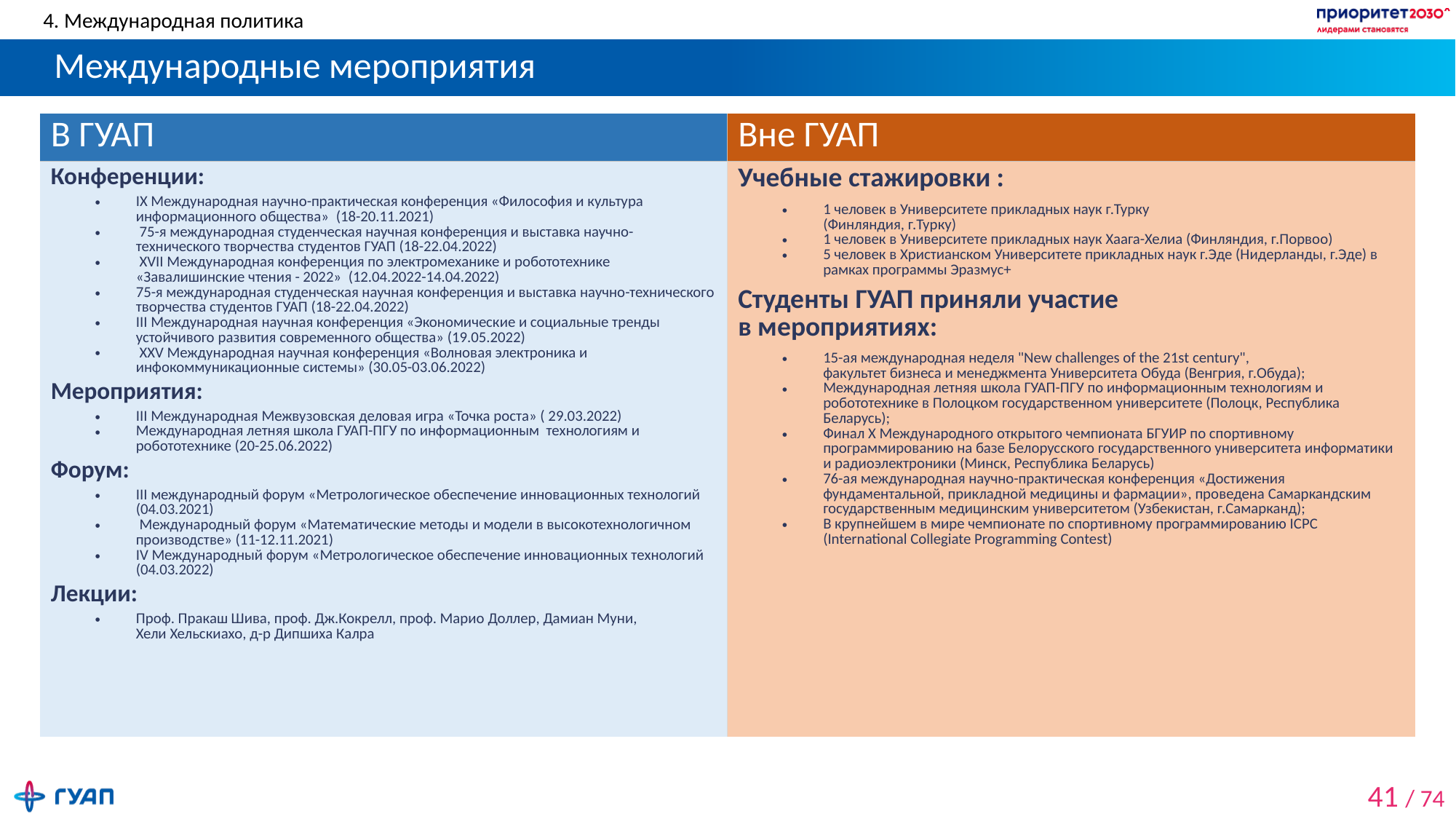

4. Международная политика
# Международные мероприятия
| В ГУАП | Вне ГУАП |
| --- | --- |
| Конференции: IX Международная научно-практическая конференция «Философия и культура информационного общества» (18-20.11.2021) 75-я международная студенческая научная конференция и выставка научно-технического творчества студентов ГУАП (18-22.04.2022) XVII Международная конференция по электромеханике и робототехнике «Завалишинские чтения - 2022» (12.04.2022-14.04.2022) 75-я международная студенческая научная конференция и выставка научно-технического творчества студентов ГУАП (18-22.04.2022) III Международная научная конференция «Экономические и социальные тренды устойчивого развития современного общества» (19.05.2022) XXV Международная научная конференция «Волновая электроника и инфокоммуникационные системы» (30.05-03.06.2022) Мероприятия: III Международная Межвузовская деловая игра «Точка роста» ( 29.03.2022) Международная летняя школа ГУАП-ПГУ по информационным технологиям и робототехнике (20-25.06.2022) Форум: III международный форум «Метрологическое обеспечение инновационных технологий (04.03.2021) Международный форум «Математические методы и модели в высокотехнологичном производстве» (11-12.11.2021) IV Международный форум «Метрологическое обеспечение инновационных технологий (04.03.2022) Лекции: Проф. Пракаш Шива, проф. Дж.Кокрелл, проф. Марио Доллер, Дамиан Муни, Хели Хельскиахо, д-р Дипшиха Калра | Учебные стажировки : 1 человек в Университете прикладных наук г.Турку (Финляндия, г.Турку) 1 человек в Университете прикладных наук Хаага-Хелиа (Финляндия, г.Порвоо) 5 человек в Христианском Университете прикладных наук г.Эде (Нидерланды, г.Эде) в рамках программы Эразмус+ Студенты ГУАП приняли участие в мероприятиях: 15-ая международная неделя "New challenges of the 21st century", факультет бизнеса и менеджмента Университета Обуда (Венгрия, г.Обуда); Международная летняя школа ГУАП-ПГУ по информационным технологиям и робототехнике в Полоцком государственном университете (Полоцк, Республика Беларусь); Финал X Международного открытого чемпионата БГУИР по спортивному программированию на базе Белорусского государственного университета информатики и радиоэлектроники (Минск, Республика Беларусь) 76-ая международная научно-практическая конференция «Достижения фундаментальной, прикладной медицины и фармации», проведена Самаркандским государственным медицинским университетом (Узбекистан, г.Самарканд); В крупнейшем в мире чемпионате по спортивному программированию ICPC (International Collegiate Programming Contest) |